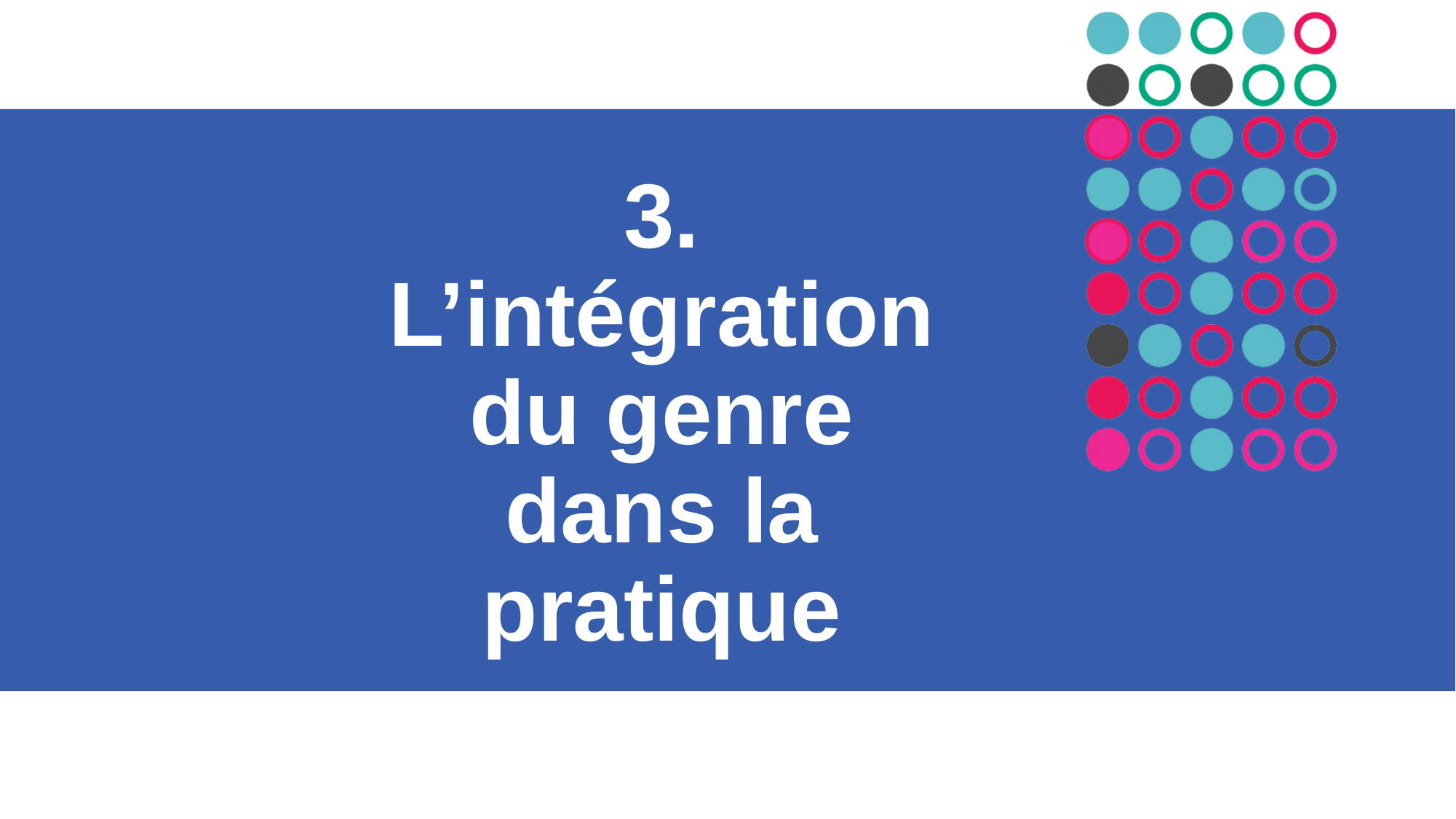

# 3. L’intégration du genre dans la pratique